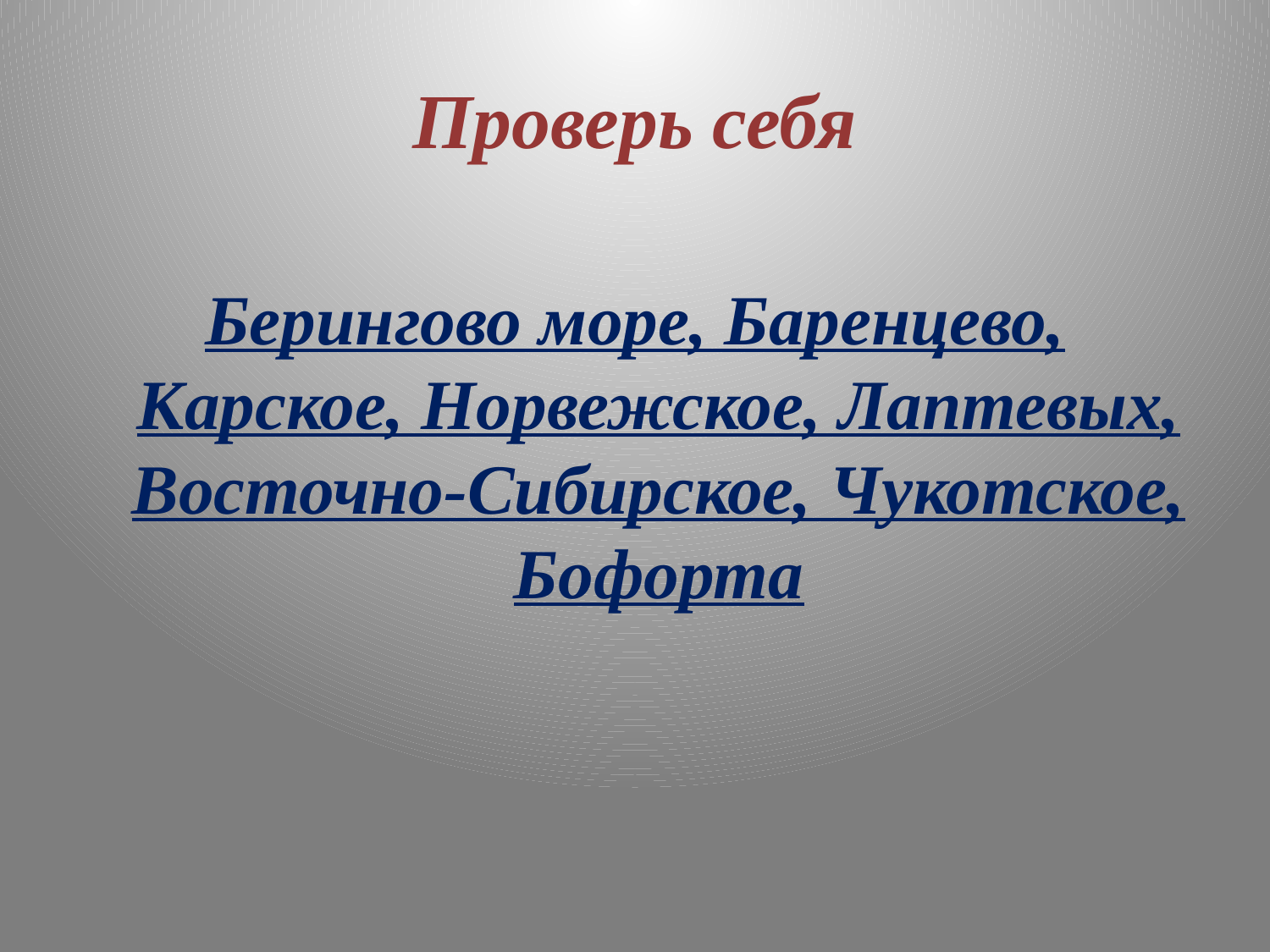

# Проверь себя
Берингово море, Баренцево, Карское, Норвежское, Лаптевых, Восточно-Сибирское, Чукотское, Бофорта